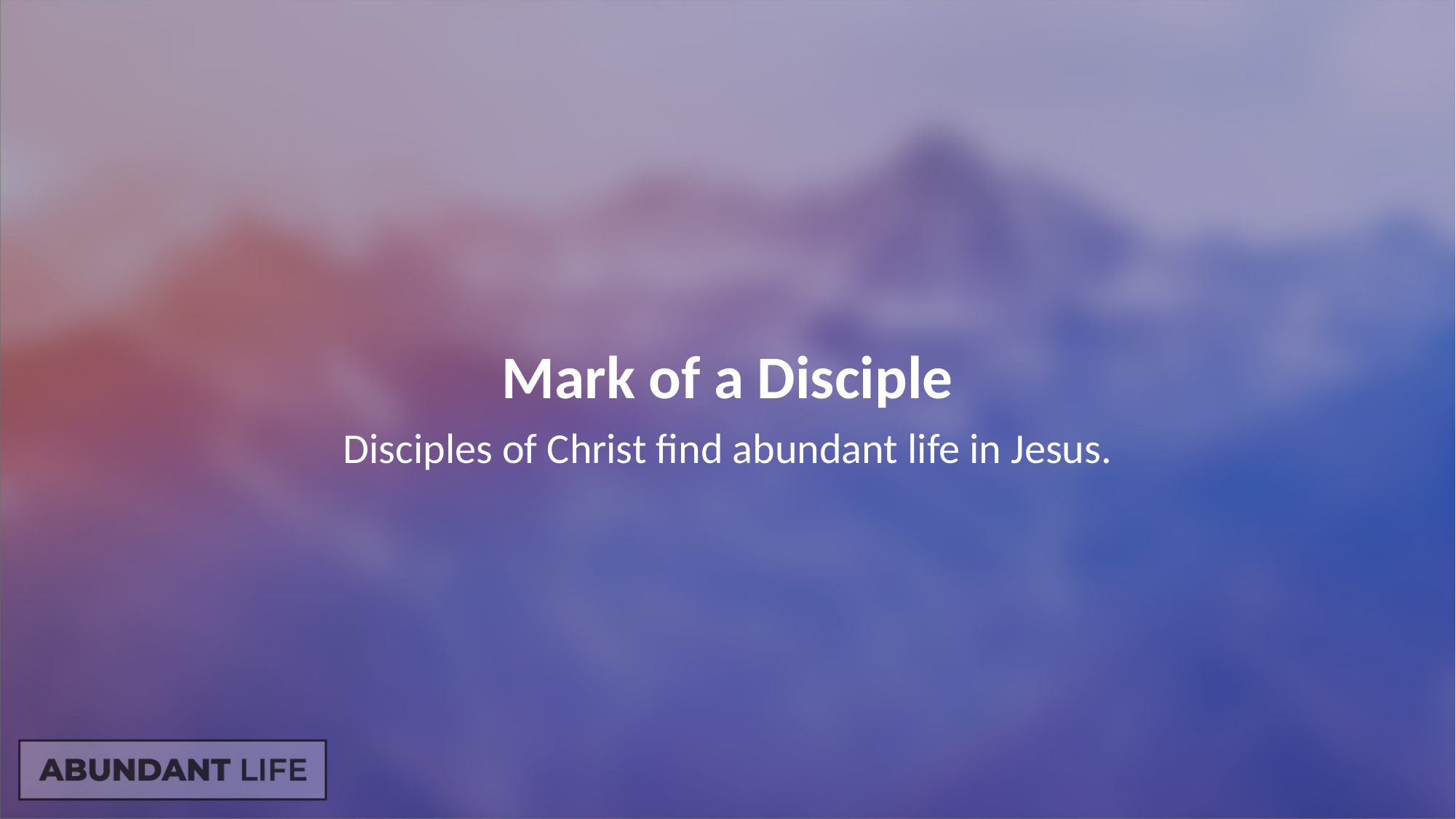

Mark of a Disciple
Disciples of Christ find abundant life in Jesus.